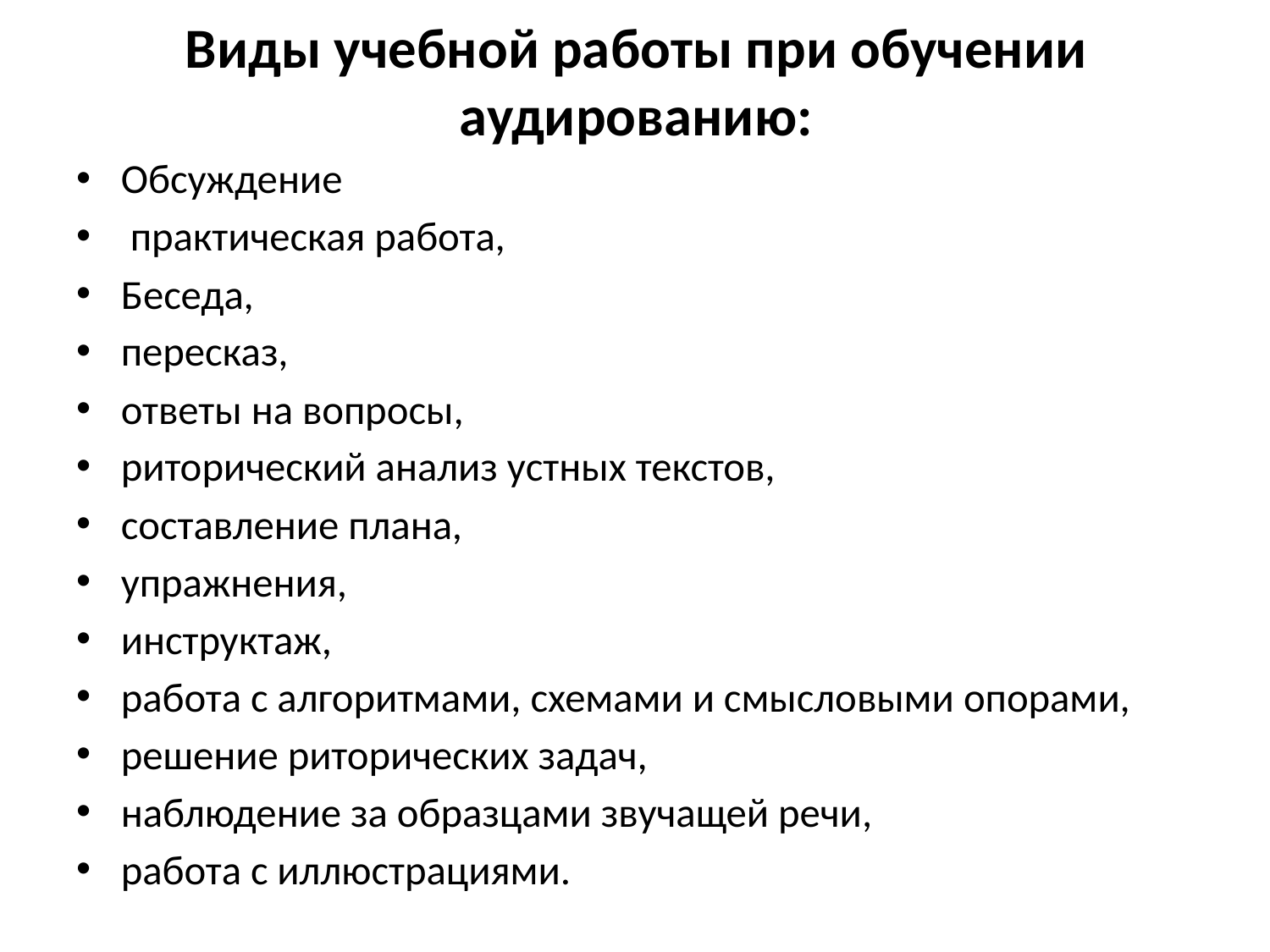

# Виды учебной работы при обучении аудированию:
Обсуждение
 практическая работа,
Беседа,
пересказ,
ответы на вопросы,
риторический анализ устных текстов,
составление плана,
упражнения,
инструктаж,
работа с алгоритмами, схемами и смысловыми опорами,
решение риторических задач,
наблюдение за образцами звучащей речи,
работа с иллюстрациями.